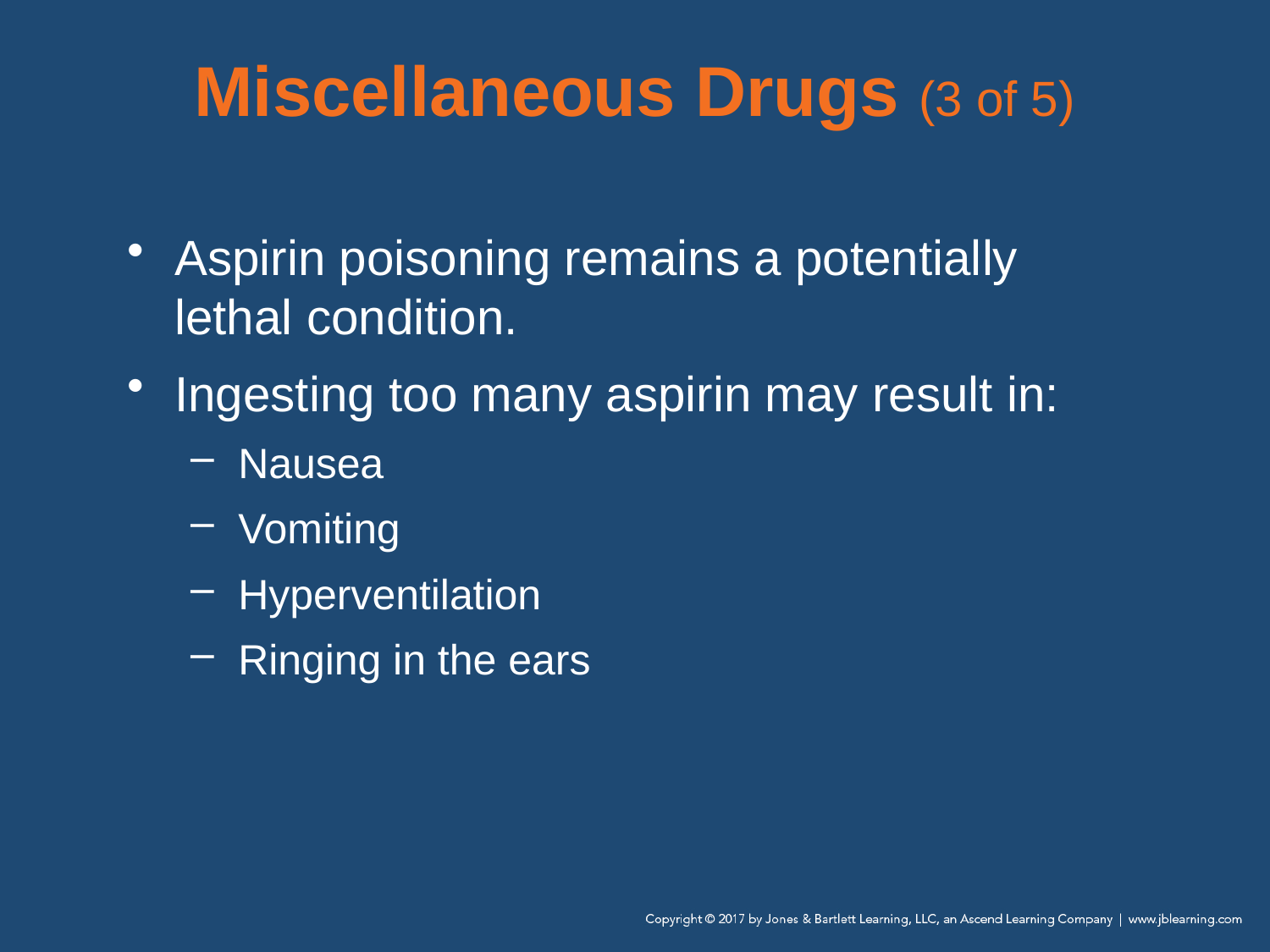

# Miscellaneous Drugs (3 of 5)
Aspirin poisoning remains a potentially lethal condition.
Ingesting too many aspirin may result in:
Nausea
Vomiting
Hyperventilation
Ringing in the ears